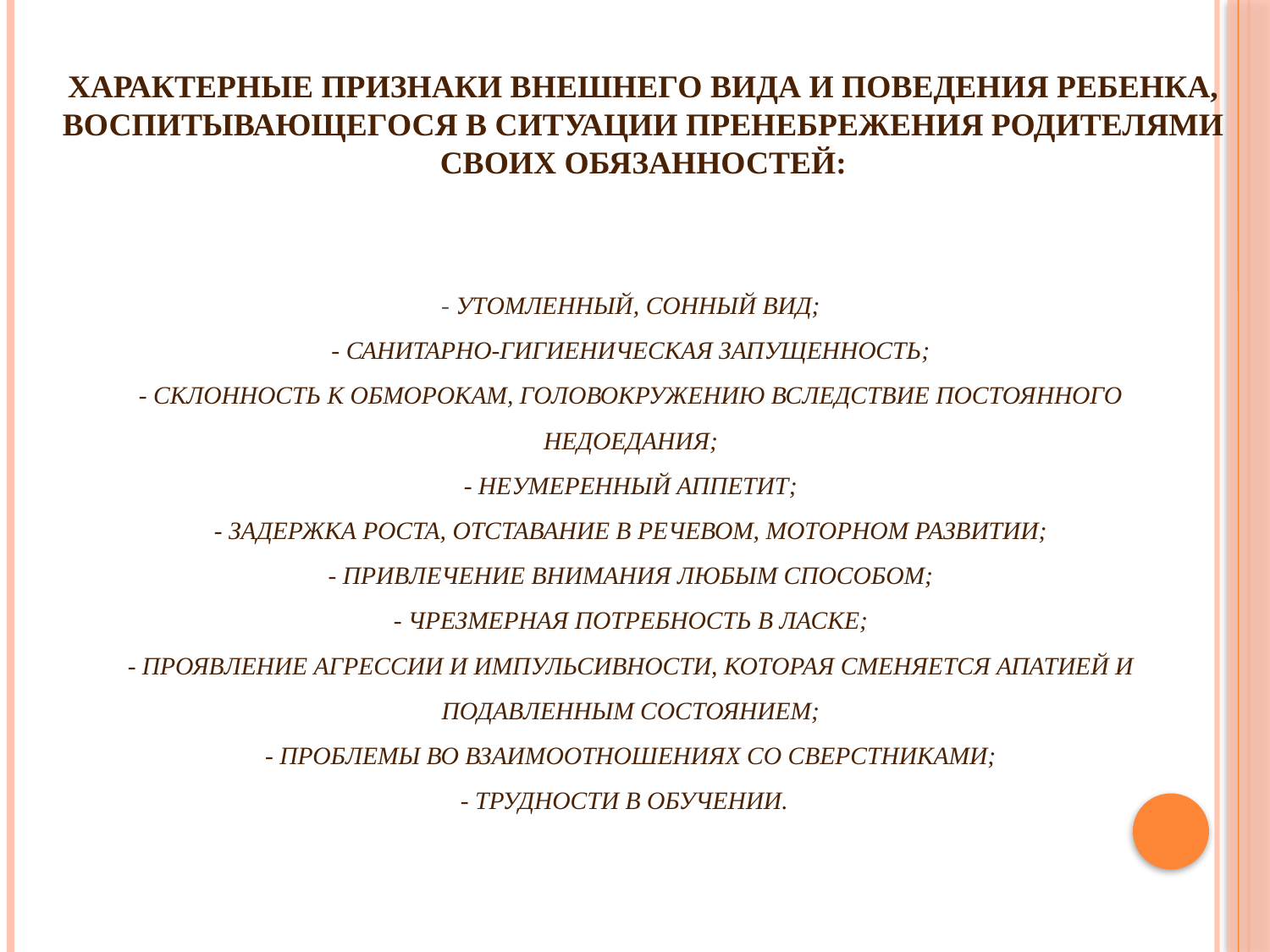

Характерные признаки внешнего вида и поведения ребенка, воспитывающегося в ситуации пренебрежения родителями своих обязанностей:
- утомленный, сонный вид;
- санитарно-гигиеническая запущенность;
- склонность к обморокам, головокружению вследствие постоянного недоедания;
- неумеренный аппетит;
- задержка роста, отставание в речевом, моторном развитии;
- привлечение внимания любым способом;
- чрезмерная потребность в ласке;
- проявление агрессии и импульсивности, которая сменяется апатией и подавленным состоянием;
- проблемы во взаимоотношениях со сверстниками;
- трудности в обучении.